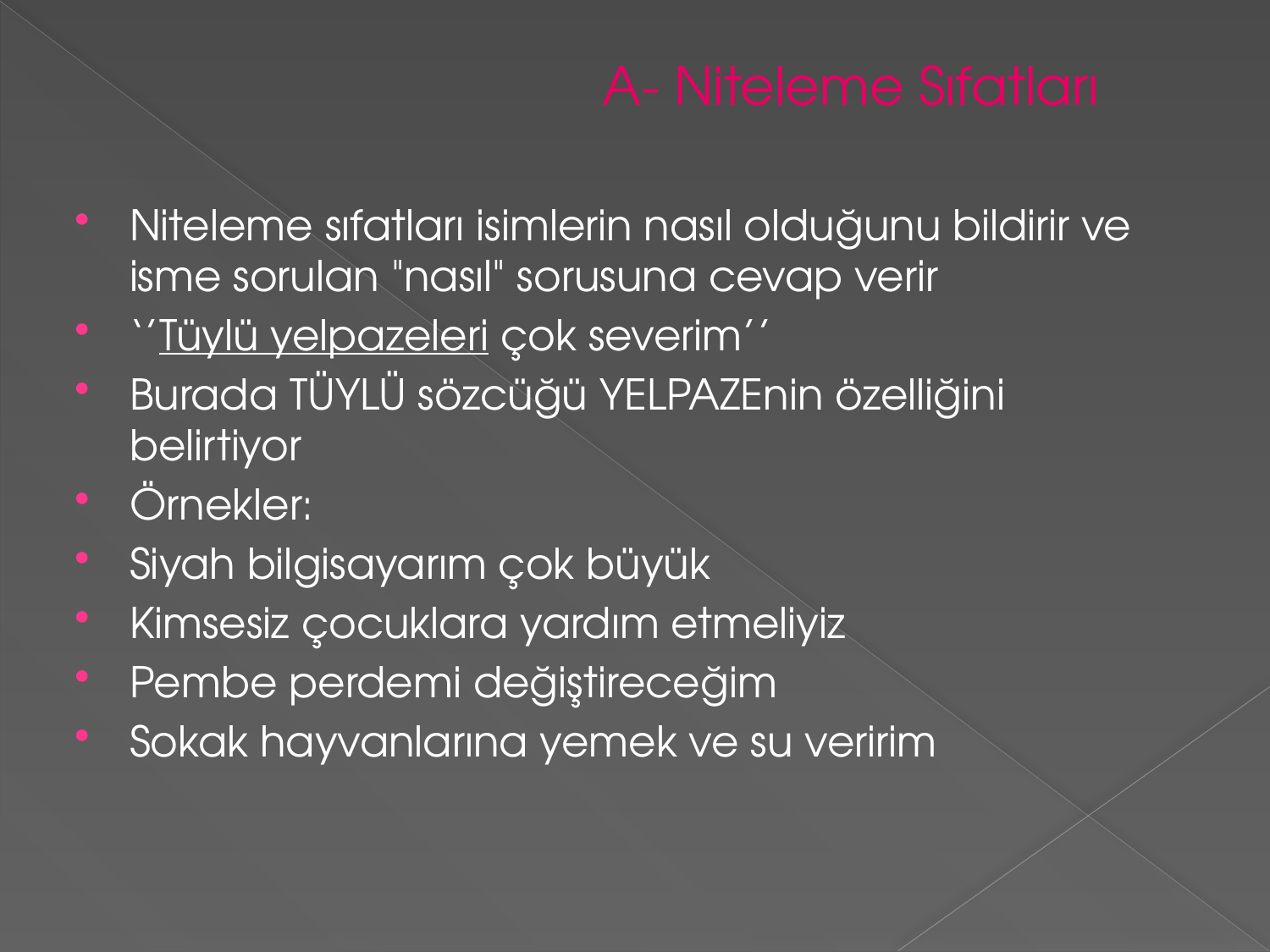

A- Niteleme Sıfatları

Niteleme sıfatları isimlerin nasıl olduğunu bildirir ve isme sorulan "nasıl" sorusuna cevap verir
‘’Tüylü yelpazeleri çok severim’’
Burada TÜYLÜ sözcüğü YELPAZEnin özelliğini belirtiyor
Örnekler:
Siyah bilgisayarım çok büyük
Kimsesiz çocuklara yardım etmeliyiz
Pembe perdemi değiştireceğim
Sokak hayvanlarına yemek ve su veririm